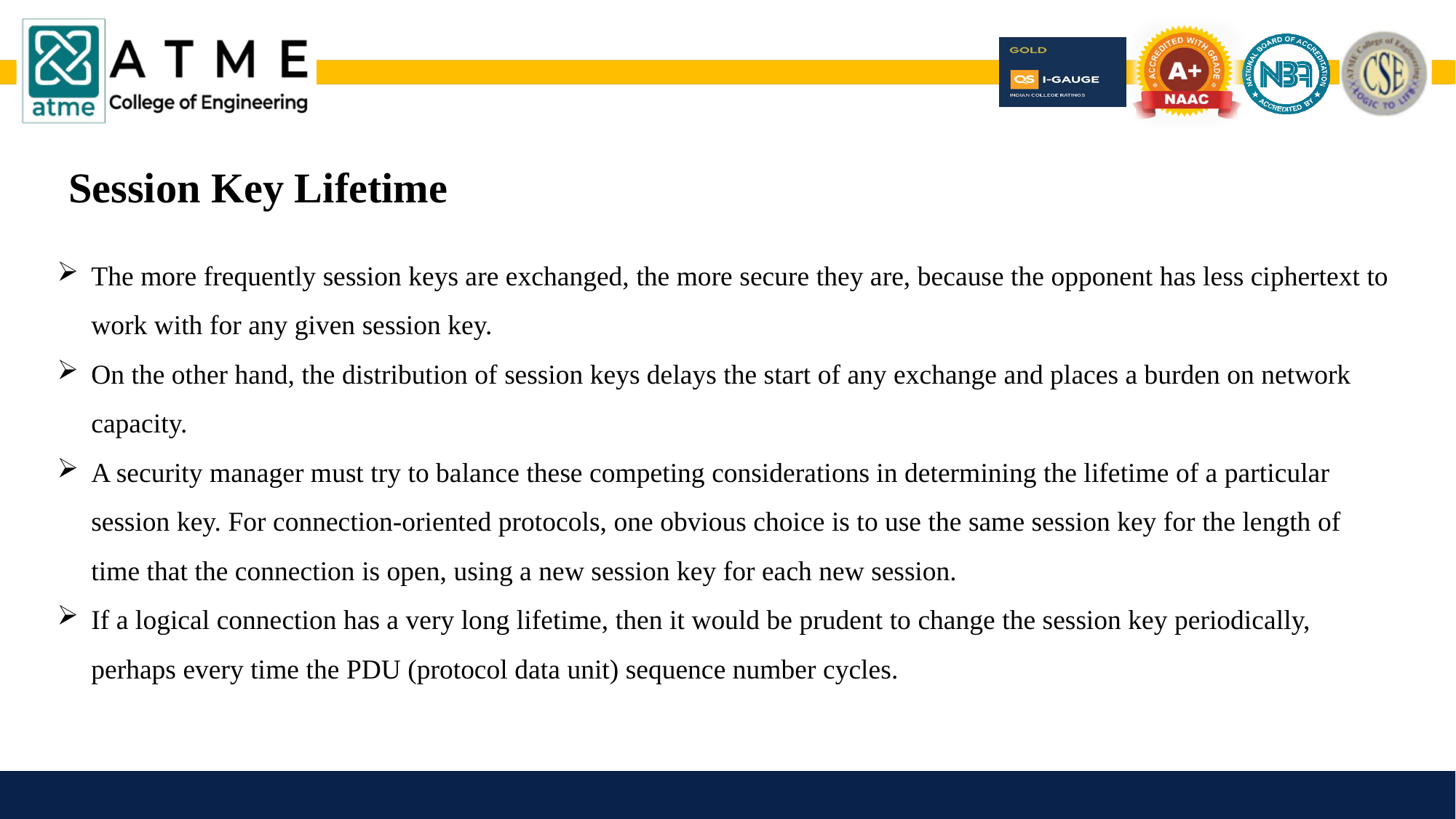

Session Key Lifetime
The more frequently session keys are exchanged, the more secure they are, because the opponent has less ciphertext to work with for any given session key.
On the other hand, the distribution of session keys delays the start of any exchange and places a burden on network capacity.
A security manager must try to balance these competing considerations in determining the lifetime of a particular session key. For connection-oriented protocols, one obvious choice is to use the same session key for the length of time that the connection is open, using a new session key for each new session.
If a logical connection has a very long lifetime, then it would be prudent to change the session key periodically, perhaps every time the PDU (protocol data unit) sequence number cycles.